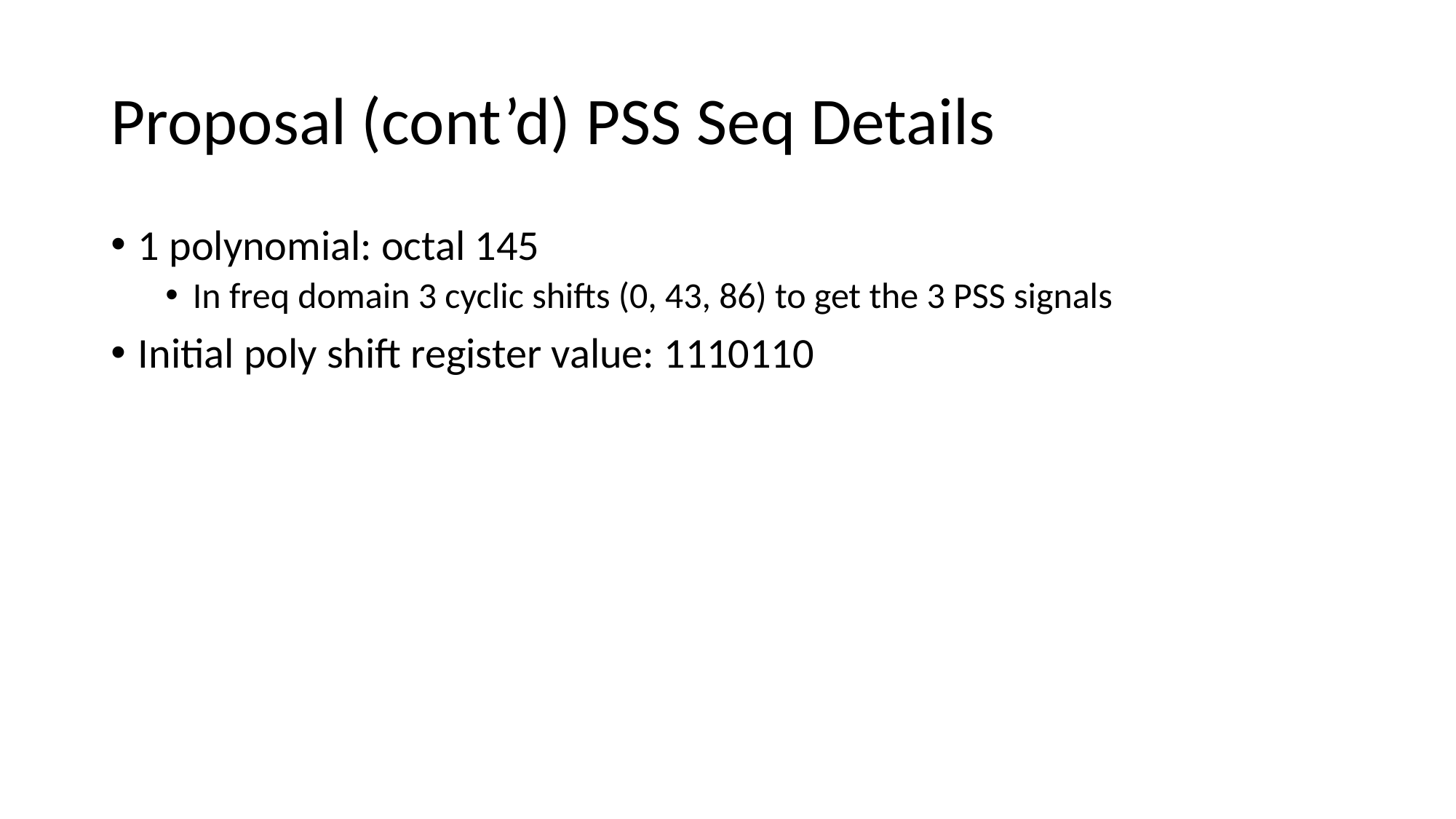

# Proposal (cont’d) PSS Seq Details
1 polynomial: octal 145
In freq domain 3 cyclic shifts (0, 43, 86) to get the 3 PSS signals
Initial poly shift register value: 1110110